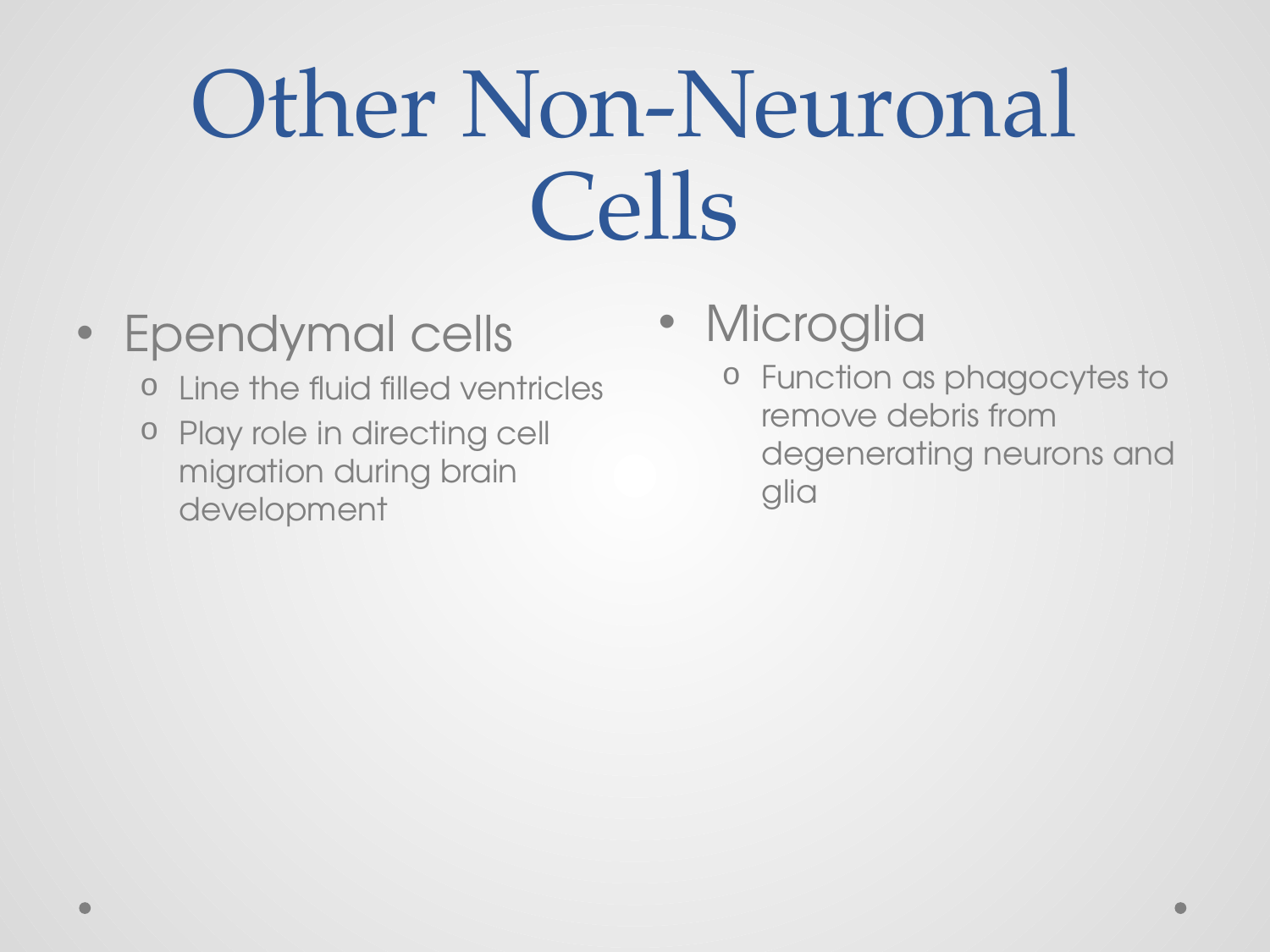

# Other Non-Neuronal Cells
Microglia
Function as phagocytes to remove debris from degenerating neurons and glia
Ependymal cells
Line the fluid filled ventricles
Play role in directing cell migration during brain development